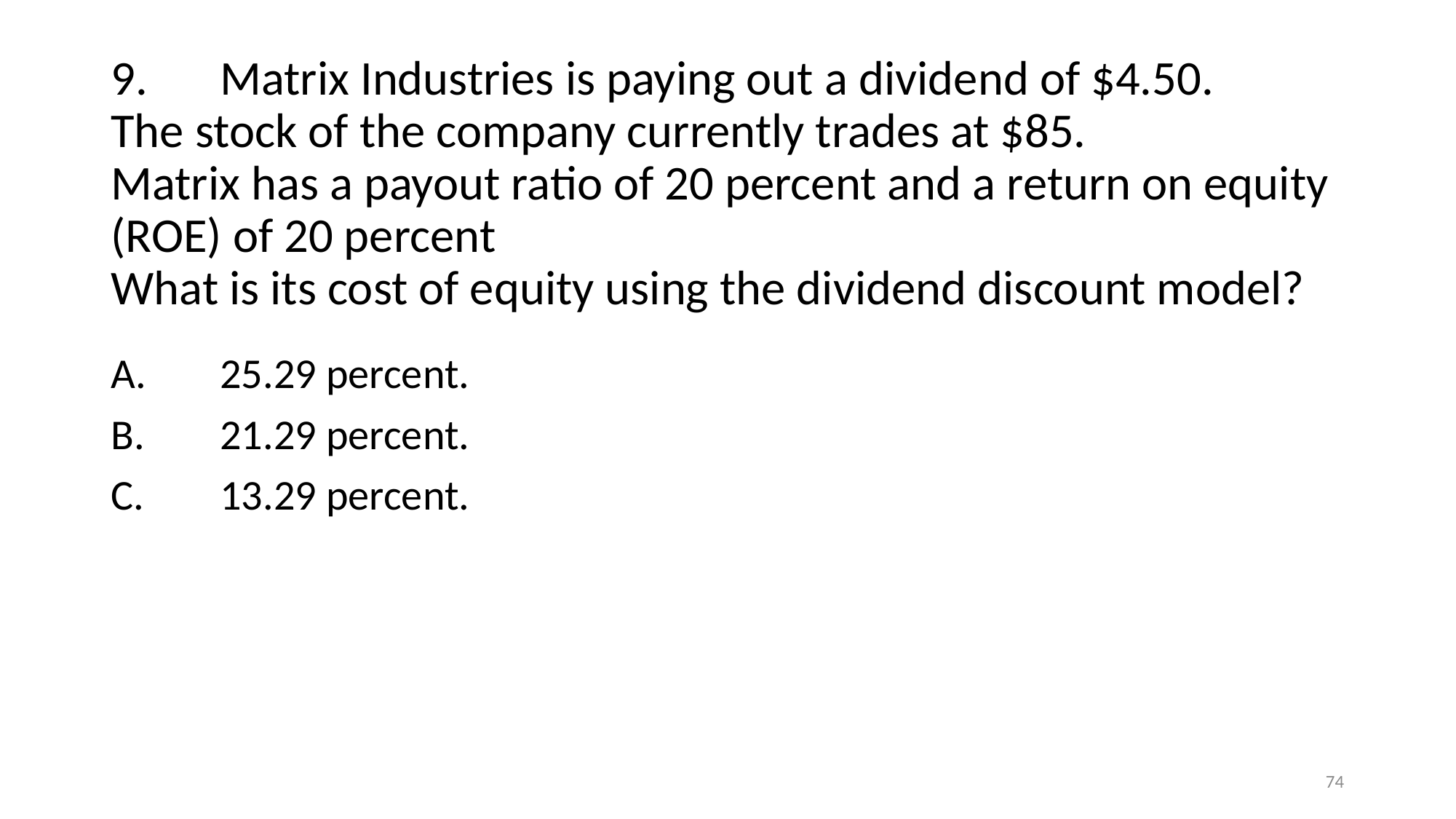

# 9.	Matrix Industries is paying out a dividend of $4.50. The stock of the company currently trades at $85. Matrix has a payout ratio of 20 percent and a return on equity (ROE) of 20 percent What is its cost of equity using the dividend discount model?
A.	25.29 percent.
B.	21.29 percent.
C.	13.29 percent.
74